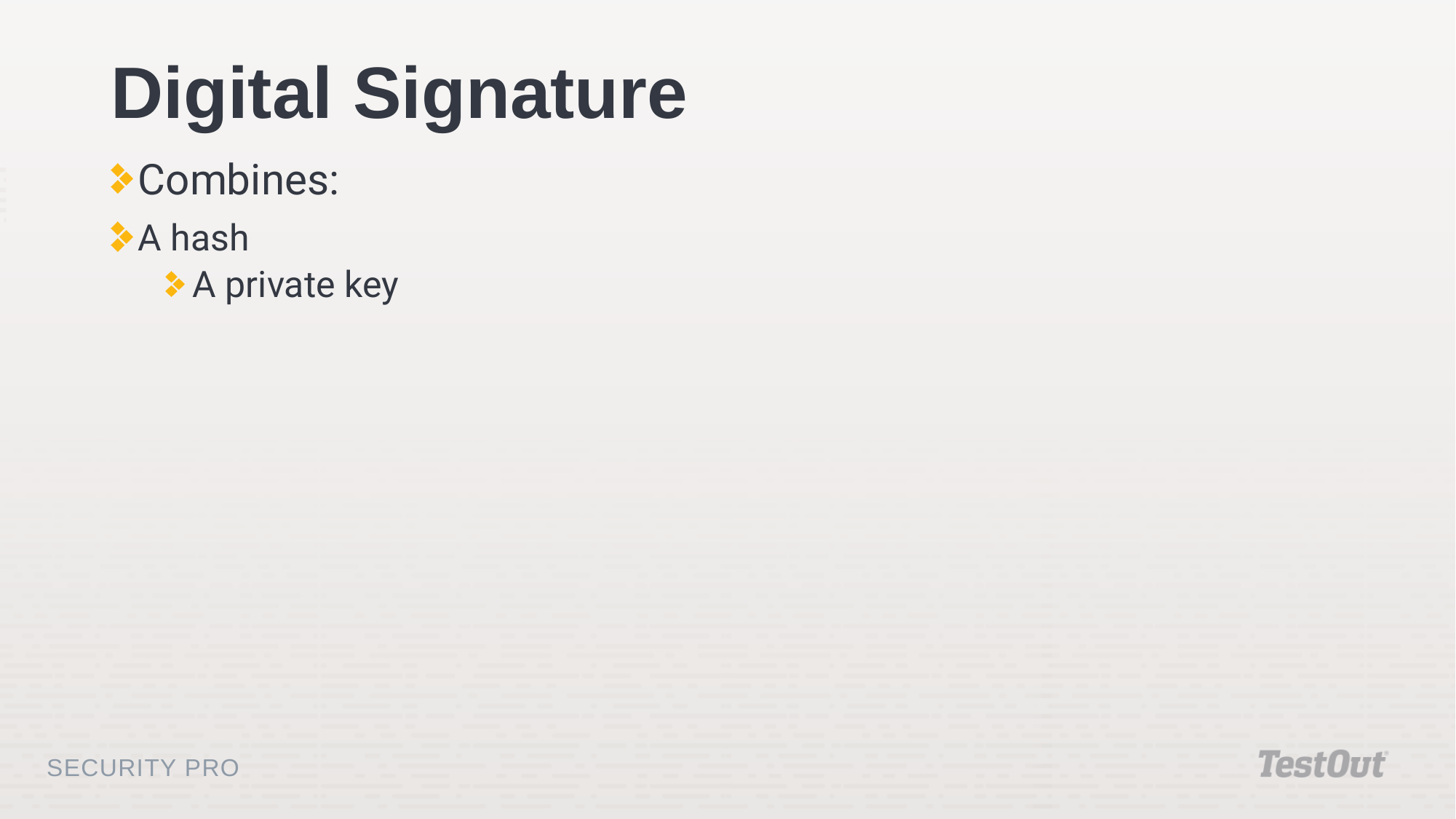

# Digital Signature
Combines:
A hash
A private key
Security Pro